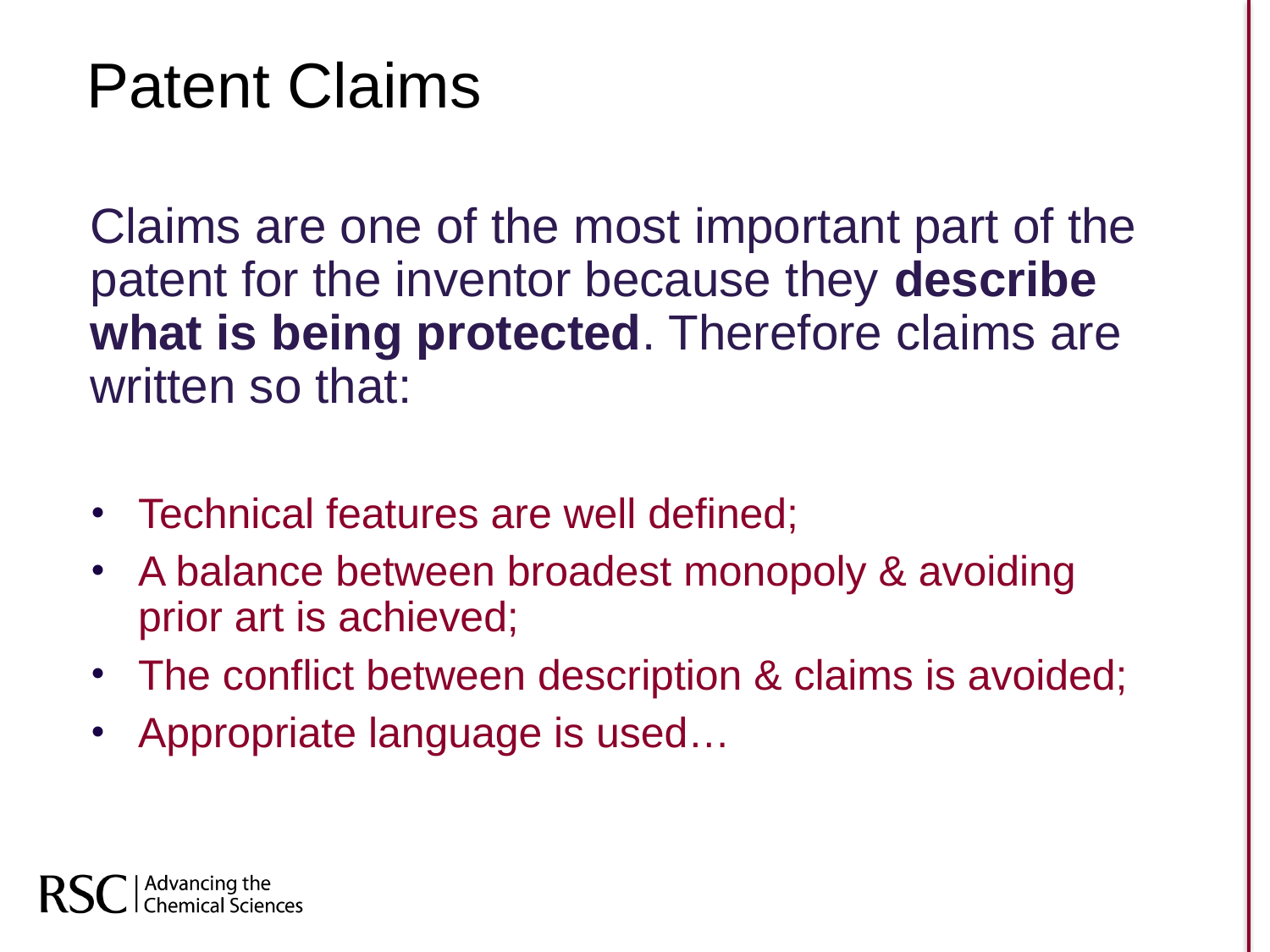

# Patent Claims
Claims are one of the most important part of the patent for the inventor because they describe what is being protected. Therefore claims are written so that:

Technical features are well defined;
A balance between broadest monopoly & avoiding prior art is achieved;
The conflict between description & claims is avoided;
Appropriate language is used…